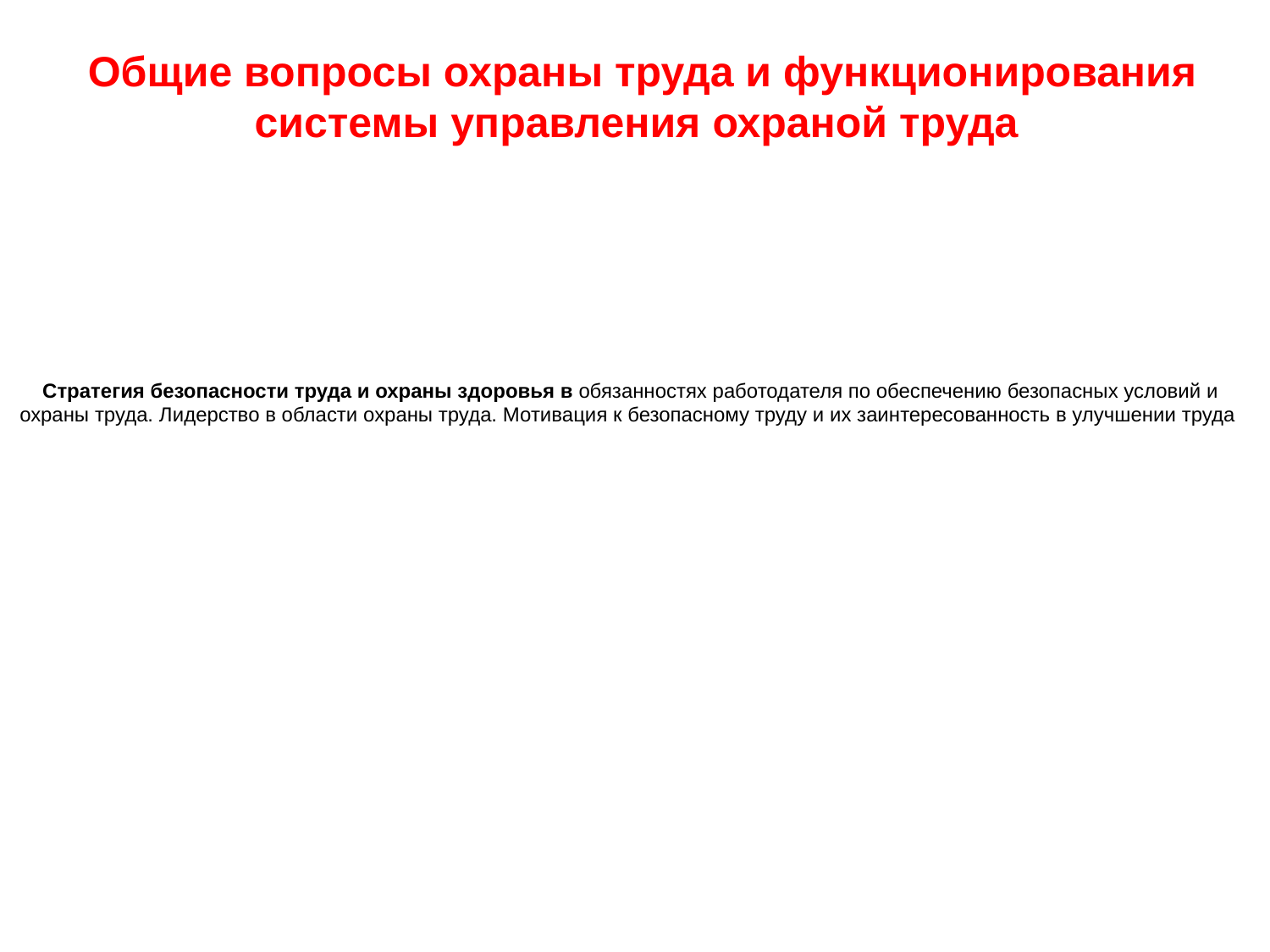

Общие вопросы охраны труда и функционирования
системы управления охраной труда
# Стратегия безопасности труда и охраны здоровья в обязанностях работодателя по обеспечению безопасных условий и охраны труда. Лидерство в области охраны труда. Мотивация к безопасному труду и их заинтересованность в улучшении труда